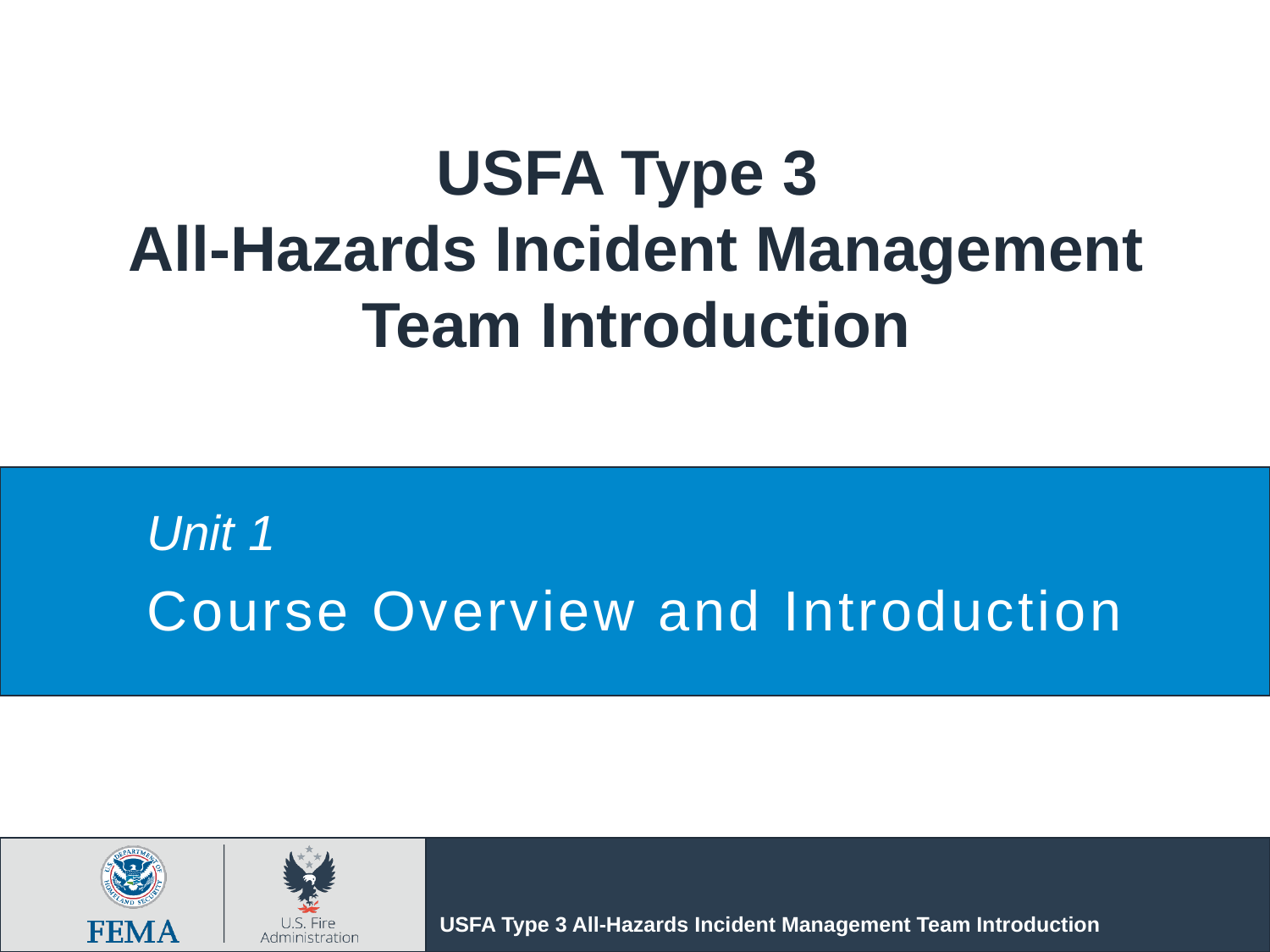

USFA Type 3
All-Hazards Incident Management Team Introduction
Unit 1
Course Overview and Introduction

USFA Type 3 All-Hazards Incident Management Team Introduction